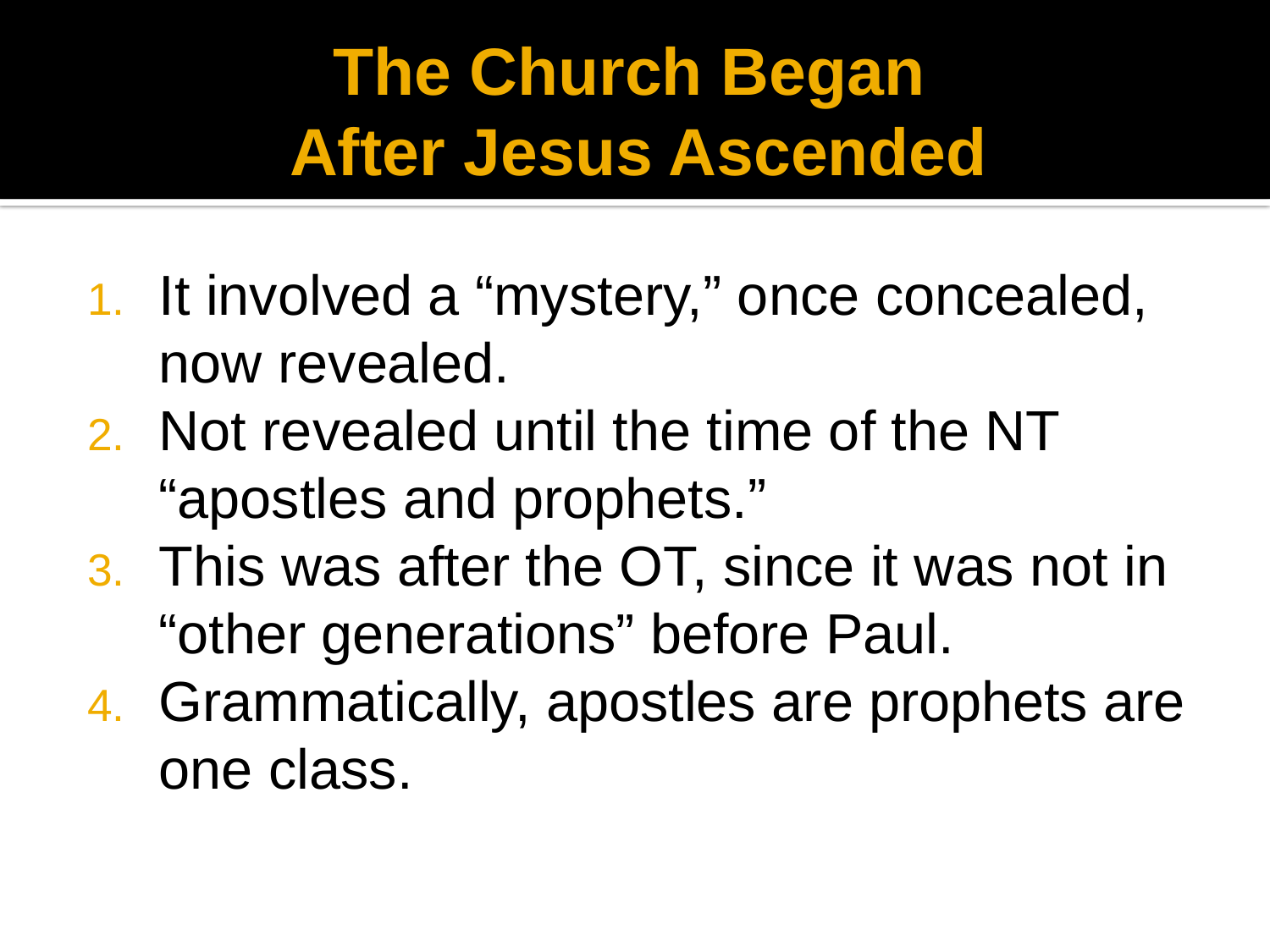

# The Church Began After Jesus Ascended
It involved a “mystery,” once concealed, now revealed.
Not revealed until the time of the NT “apostles and prophets.”
This was after the OT, since it was not in “other generations” before Paul.
Grammatically, apostles are prophets are one class.